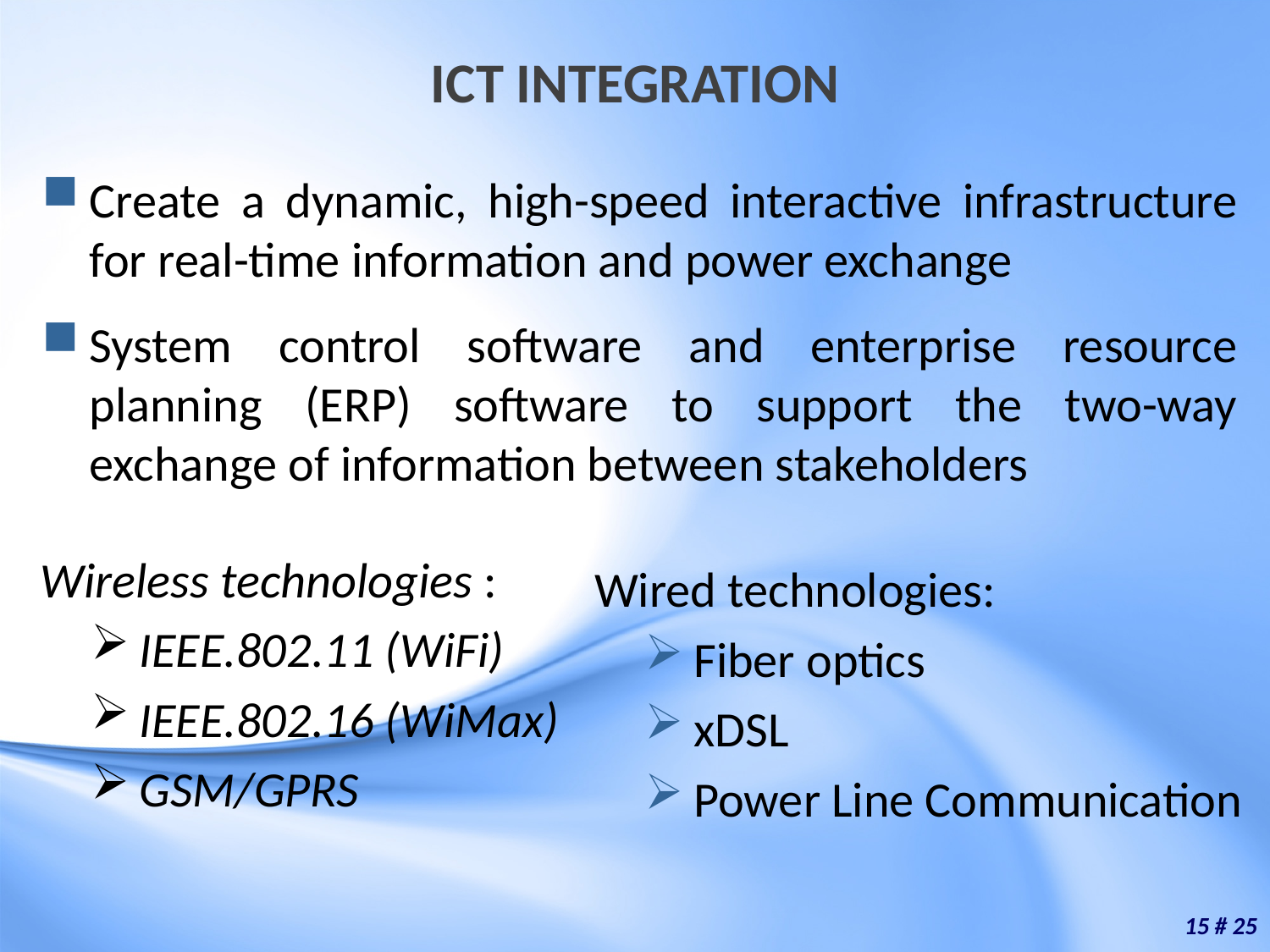

# ICT INTEGRATION
Create a dynamic, high-speed interactive infrastructure for real-time information and power exchange
System control software and enterprise resource planning (ERP) software to support the two-way exchange of information between stakeholders
Wireless technologies :
IEEE.802.11 (WiFi)
IEEE.802.16 (WiMax)
GSM/GPRS
Wired technologies:
Fiber optics
xDSL
Power Line Communication
15 # 25